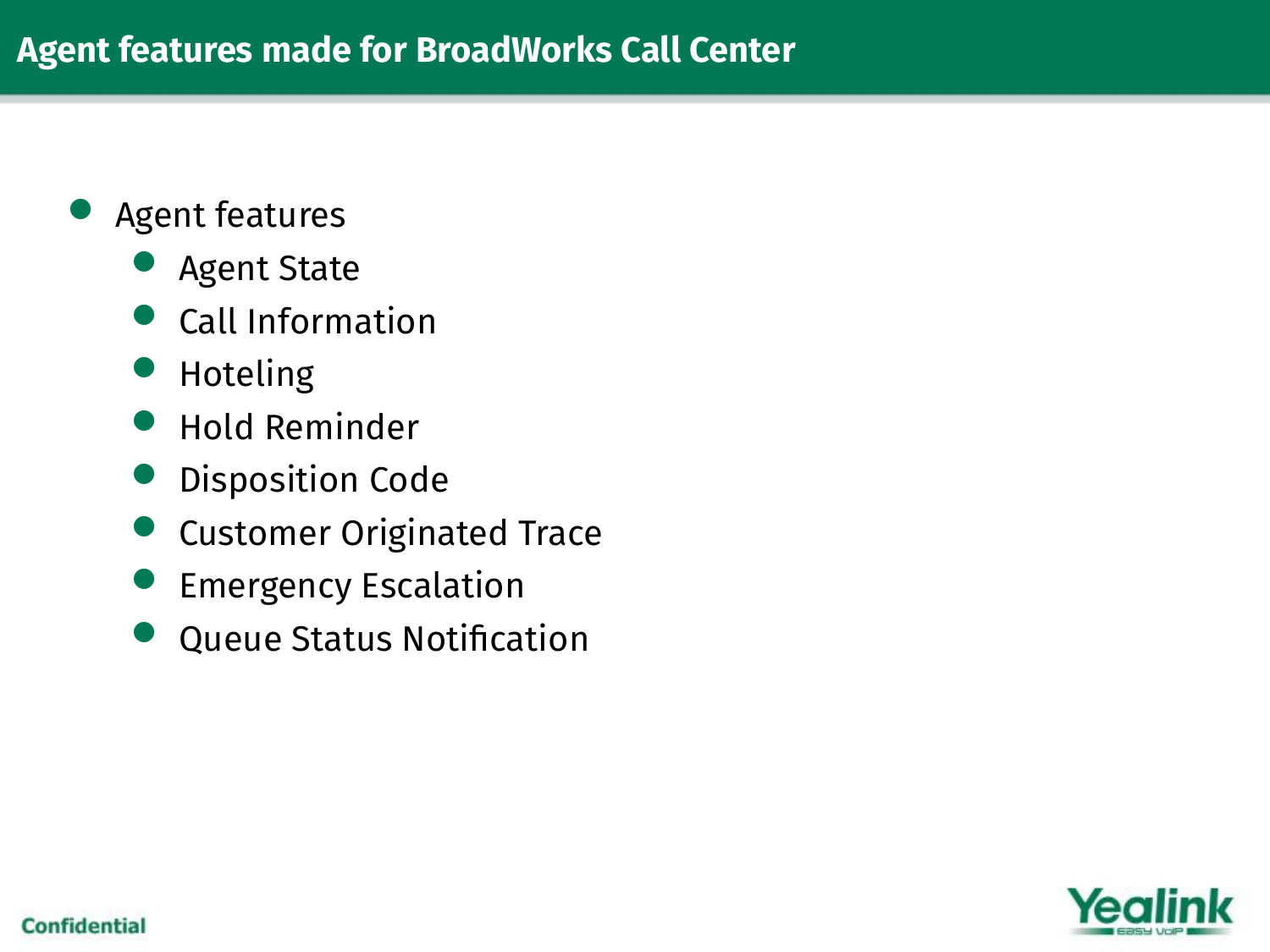

Agent features made for BroadWorks Call Center
Agent features
Agent State
Call Information
Hoteling
Hold Reminder
Disposition Code
Customer Originated Trace
Emergency Escalation
Queue Status Notification